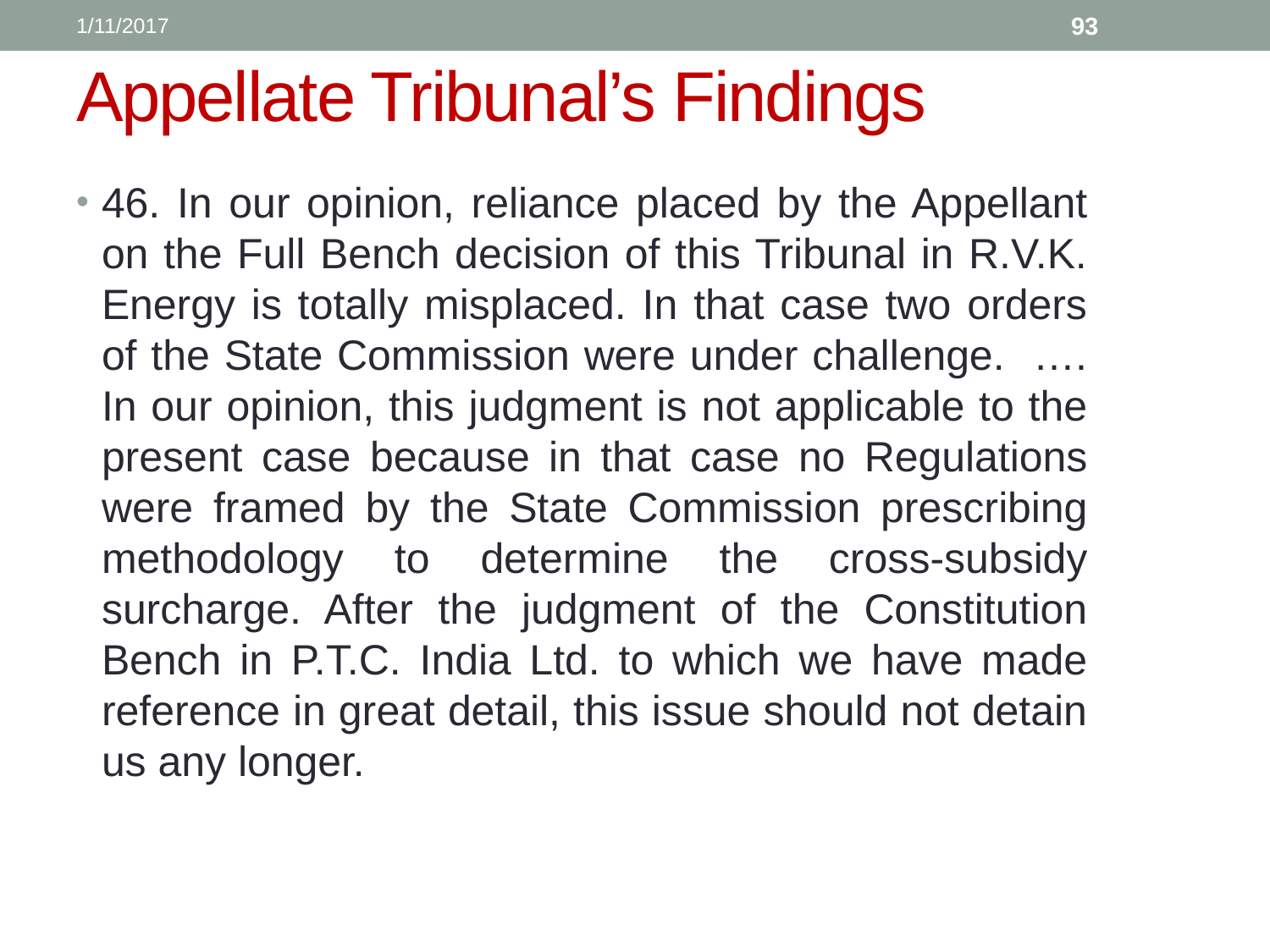

1/11/2017
93
# Appellate Tribunal’s Findings
46. In our opinion, reliance placed by the Appellant on the Full Bench decision of this Tribunal in R.V.K. Energy is totally misplaced. In that case two orders of the State Commission were under challenge.  …. In our opinion, this judgment is not applicable to the present case because in that case no Regulations were framed by the State Commission prescribing methodology to determine the cross-subsidy surcharge. After the judgment of the Constitution Bench in P.T.C. India Ltd. to which we have made reference in great detail, this issue should not detain us any longer.